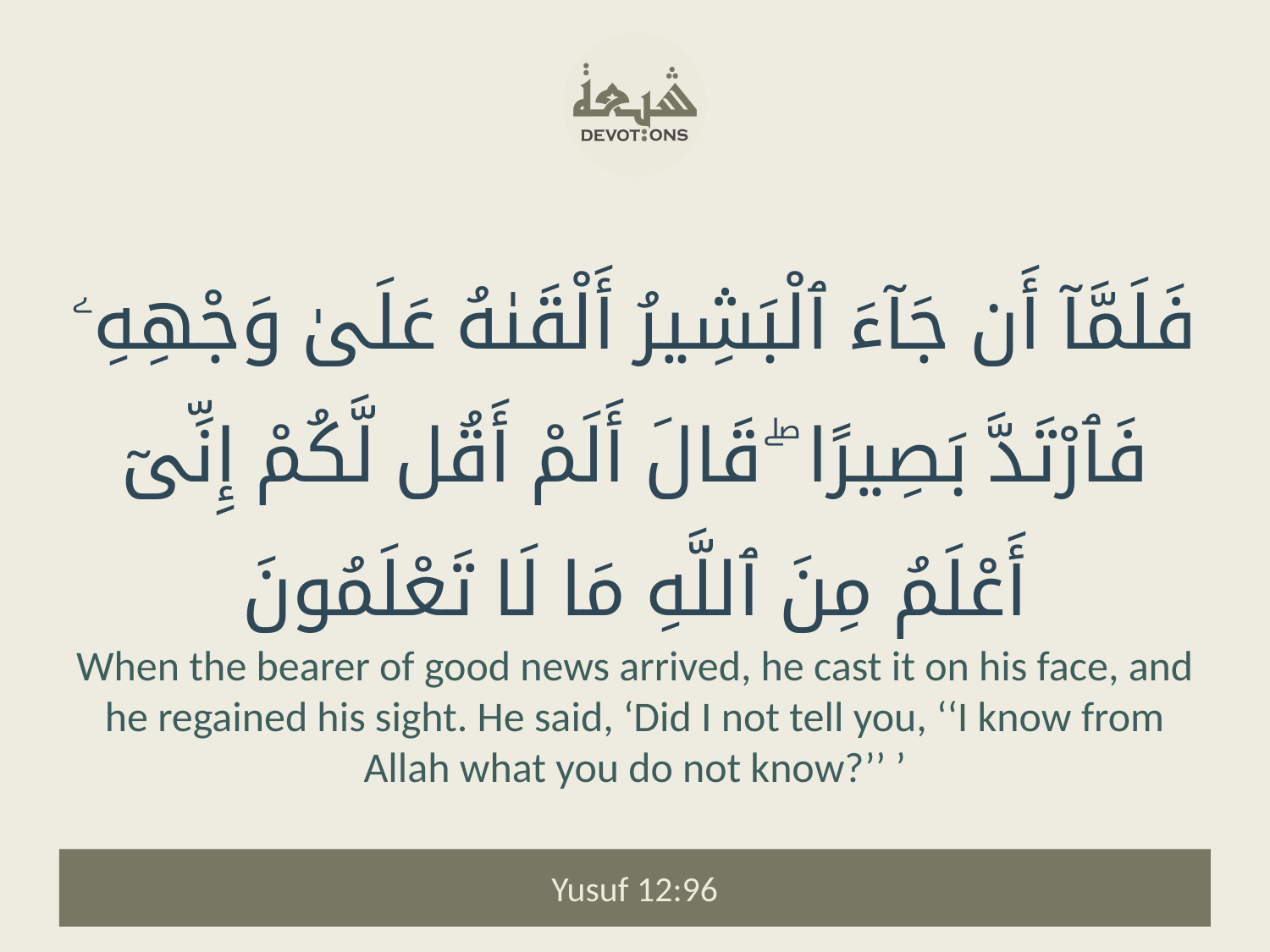

فَلَمَّآ أَن جَآءَ ٱلْبَشِيرُ أَلْقَىٰهُ عَلَىٰ وَجْهِهِۦ فَٱرْتَدَّ بَصِيرًا ۖ قَالَ أَلَمْ أَقُل لَّكُمْ إِنِّىٓ أَعْلَمُ مِنَ ٱللَّهِ مَا لَا تَعْلَمُونَ
When the bearer of good news arrived, he cast it on his face, and he regained his sight. He said, ‘Did I not tell you, ‘‘I know from Allah what you do not know?’’ ’
Yusuf 12:96